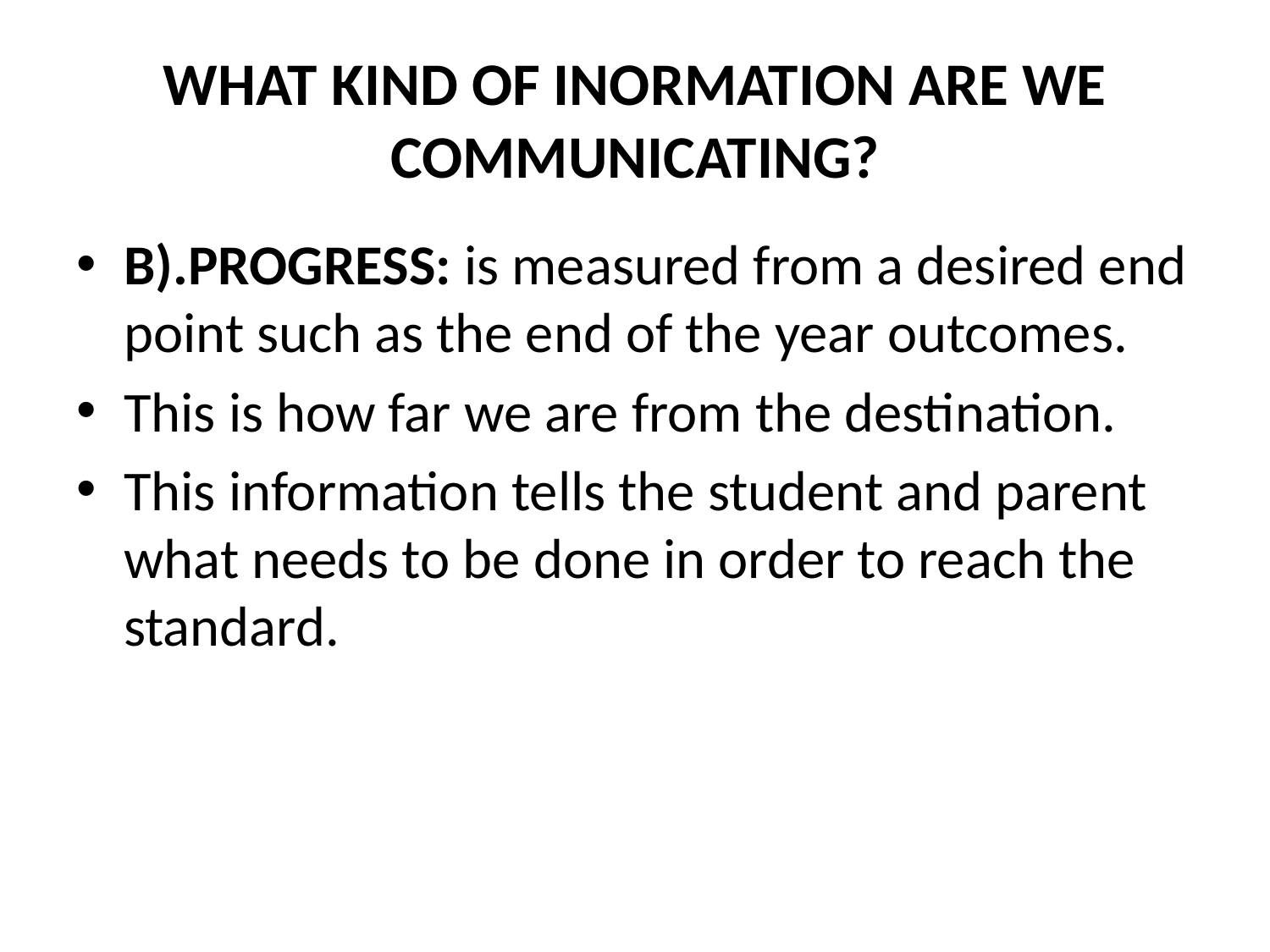

# WHAT KIND OF INORMATION ARE WE COMMUNICATING?
B).PROGRESS: is measured from a desired end point such as the end of the year outcomes.
This is how far we are from the destination.
This information tells the student and parent what needs to be done in order to reach the standard.